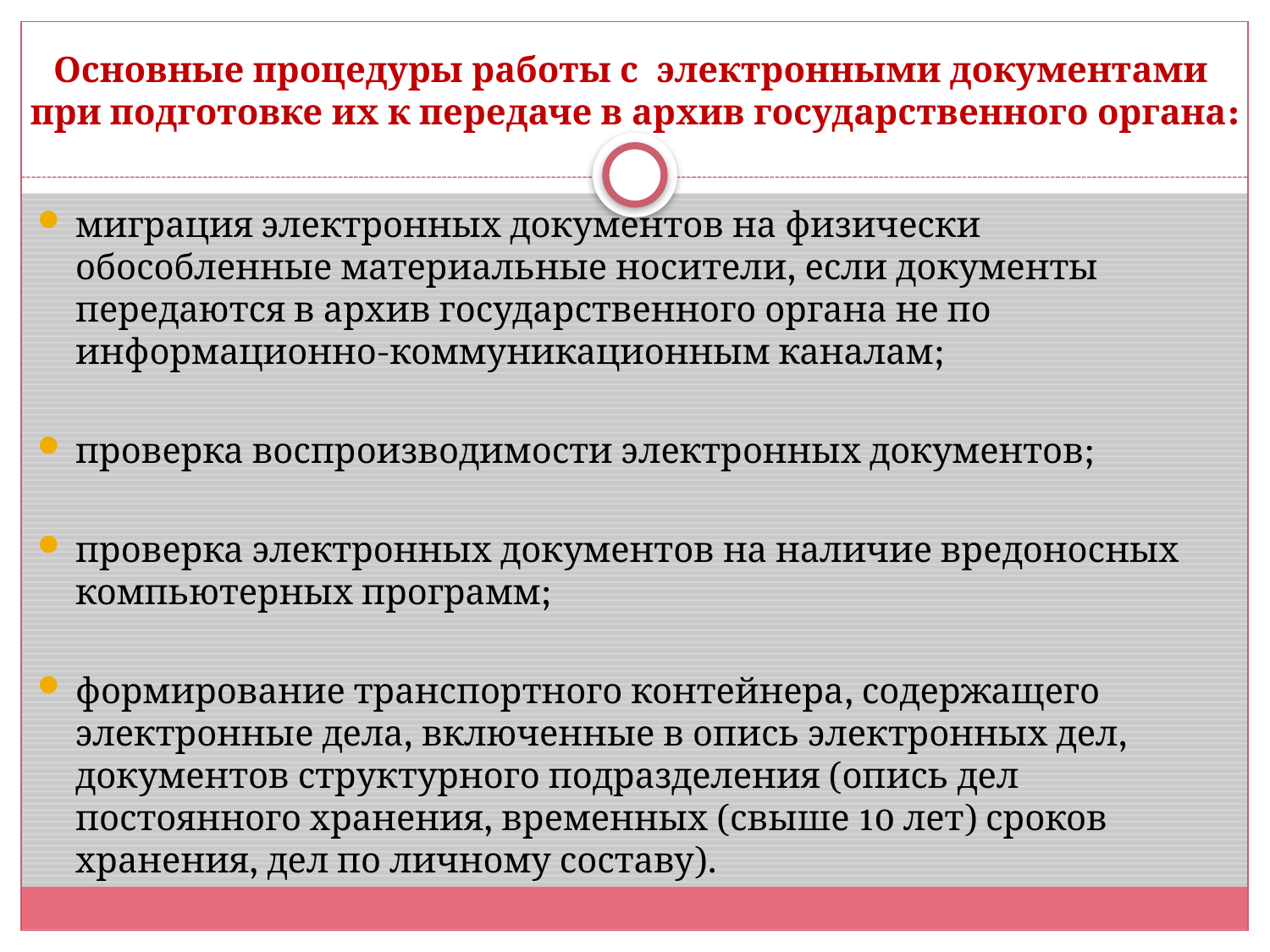

# Основные процедуры работы с  электронными документами при подготовке их к передаче в архив государственного органа:
миграция электронных документов на физически обособленные материальные носители, если документы передаются в архив государственного органа не по информационно-коммуникационным каналам;

проверка воспроизводимости электронных документов;

проверка электронных документов на наличие вредоносных компьютерных программ;

формирование транспортного контейнера, содержащего электронные дела, включенные в опись электронных дел, документов структурного подразделения (опись дел постоянного хранения, временных (свыше 10 лет) сроков хранения, дел по личному составу).